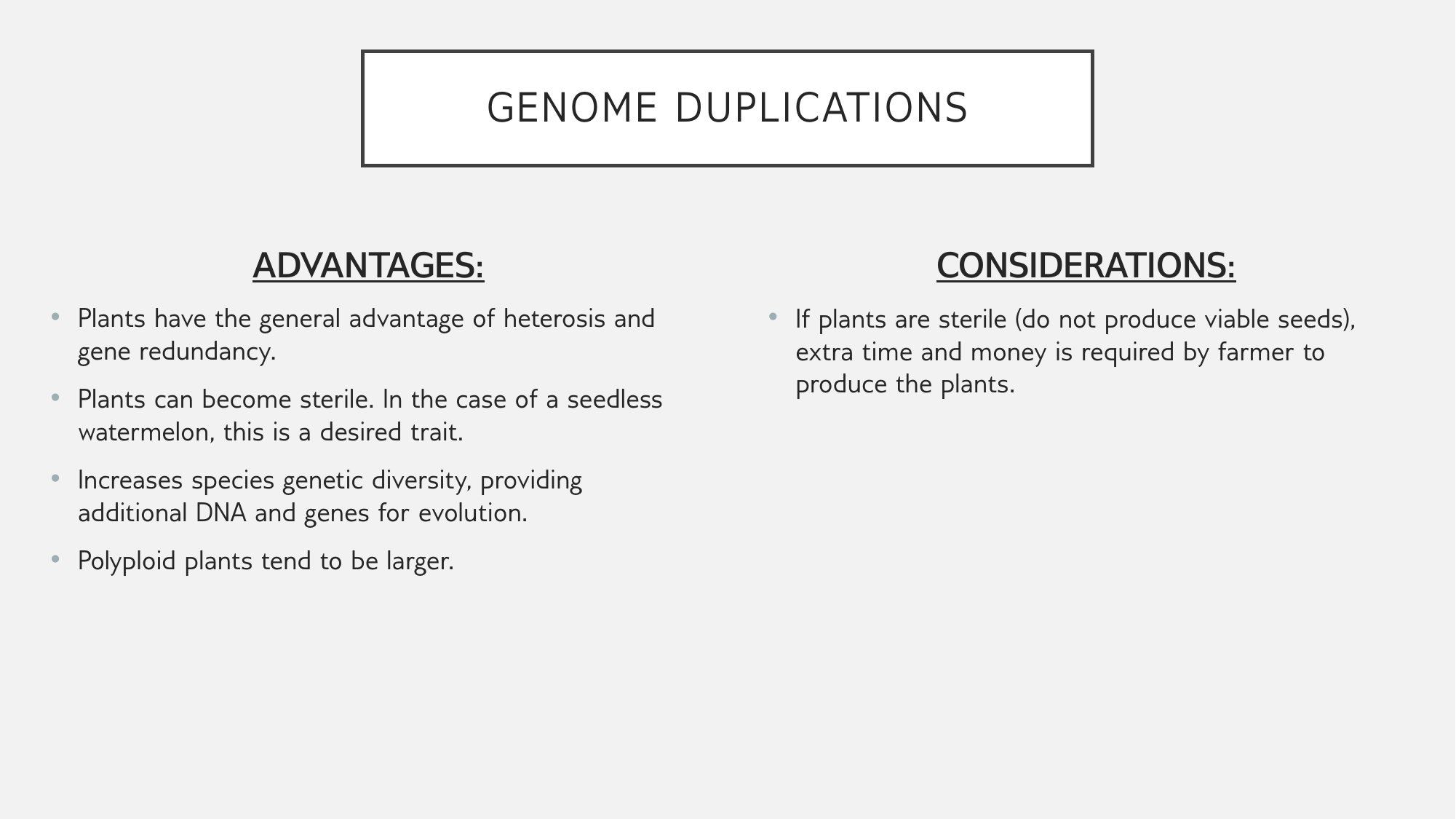

# Genome duplications
ADVANTAGES:
Plants have the general advantage of heterosis and gene redundancy.
Plants can become sterile. In the case of a seedless watermelon, this is a desired trait.
Increases species genetic diversity, providing additional DNA and genes for evolution.
Polyploid plants tend to be larger.
CONSIDERATIONS:
If plants are sterile (do not produce viable seeds), extra time and money is required by farmer to produce the plants.